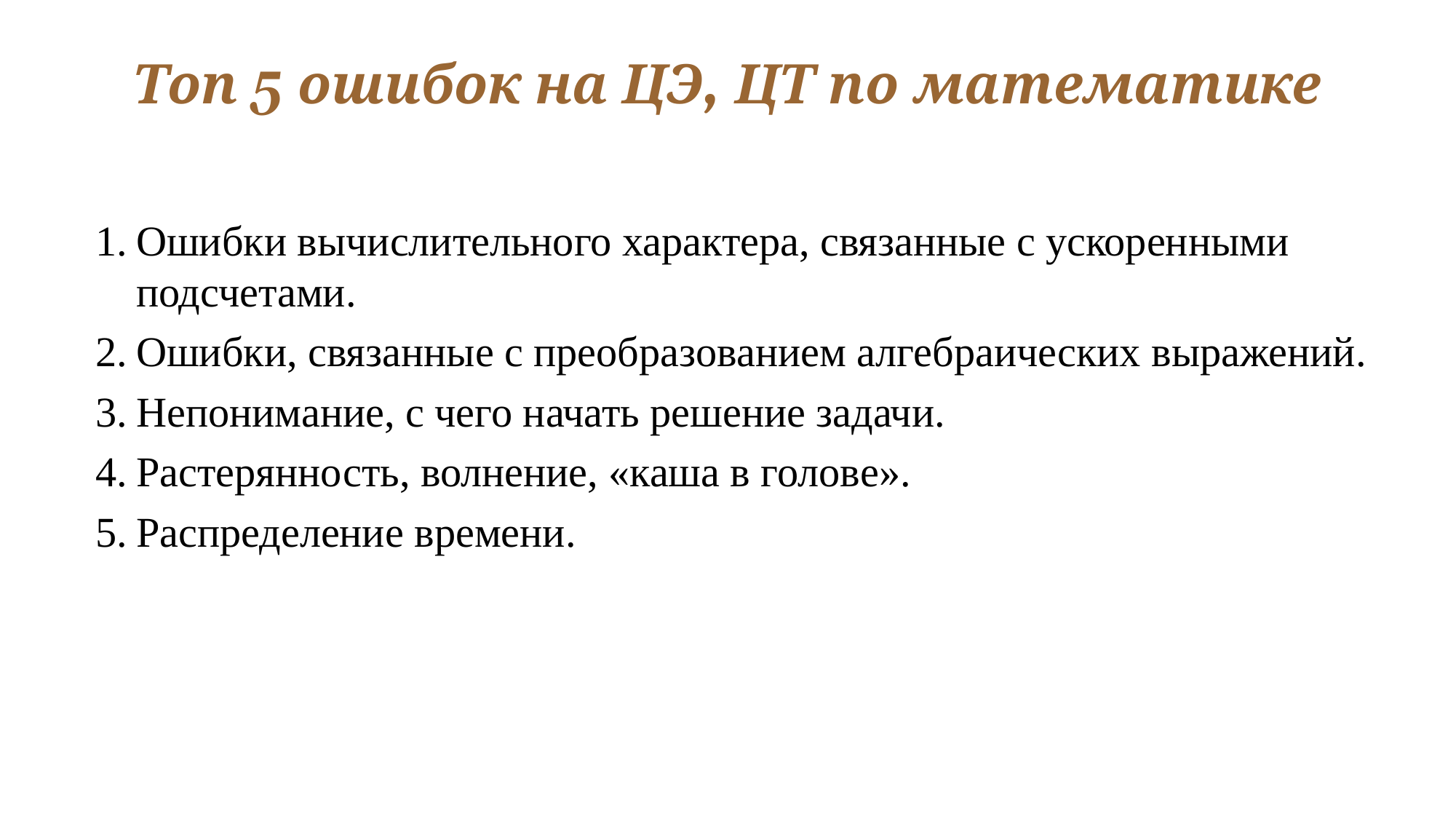

Топ 5 ошибок на ЦЭ, ЦТ по математике
Ошибки вычислительного характера, связанные с ускоренными подсчетами.
Ошибки, связанные с преобразованием алгебраических выражений.
Непонимание, с чего начать решение задачи.
Растерянность, волнение, «каша в голове».
Распределение времени.